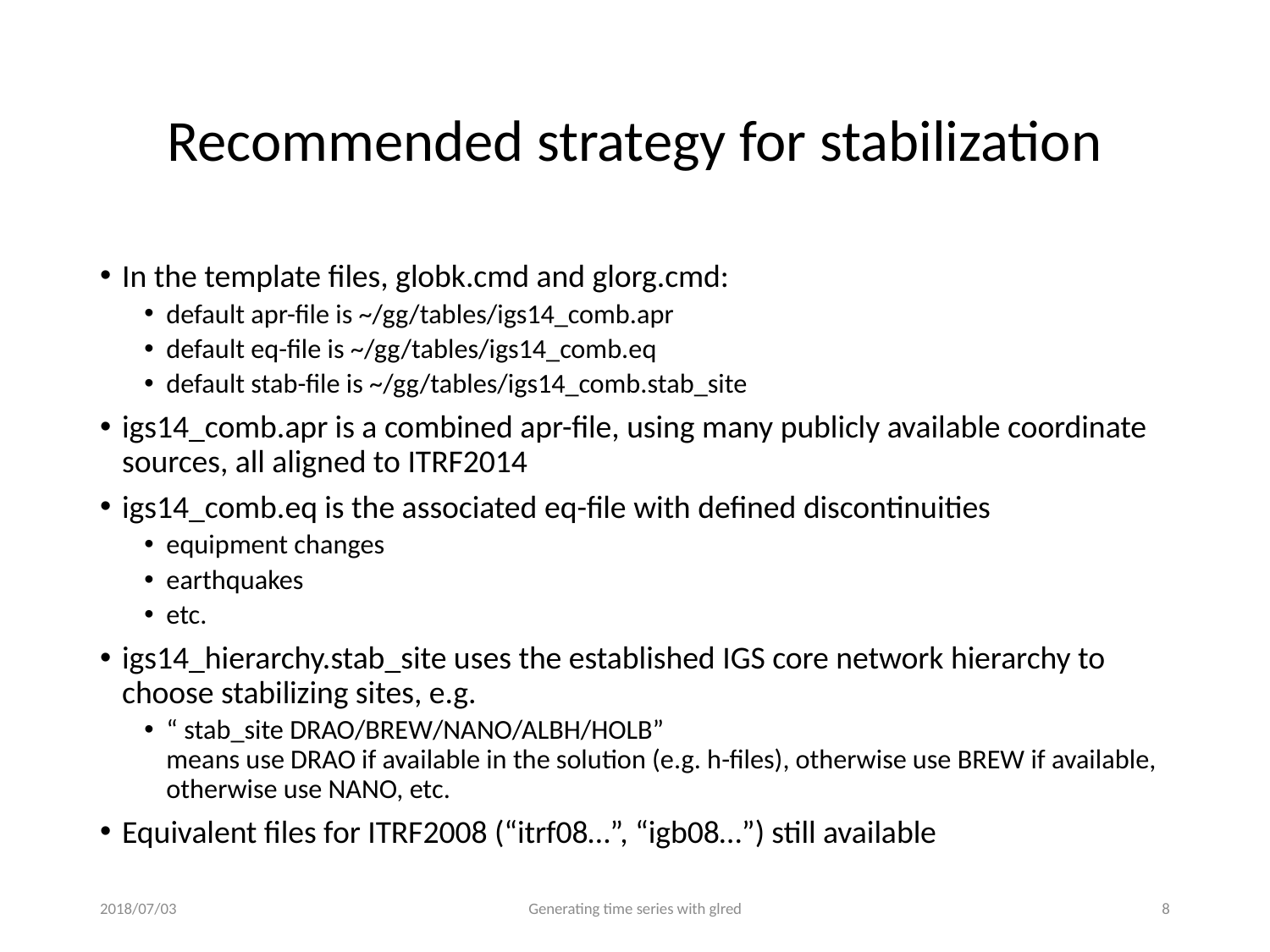

# Recommended strategy for stabilization
In the template files, globk.cmd and glorg.cmd:
default apr-file is ~/gg/tables/igs14_comb.apr
default eq-file is ~/gg/tables/igs14_comb.eq
default stab-file is ~/gg/tables/igs14_comb.stab_site
igs14_comb.apr is a combined apr-file, using many publicly available coordinate sources, all aligned to ITRF2014
igs14_comb.eq is the associated eq-file with defined discontinuities
equipment changes
earthquakes
etc.
igs14_hierarchy.stab_site uses the established IGS core network hierarchy to choose stabilizing sites, e.g.
“ stab_site DRAO/BREW/NANO/ALBH/HOLB”
means use DRAO if available in the solution (e.g. h-files), otherwise use BREW if available, otherwise use NANO, etc.
Equivalent files for ITRF2008 (“itrf08…”, “igb08…”) still available
2018/07/03
Generating time series with glred
8